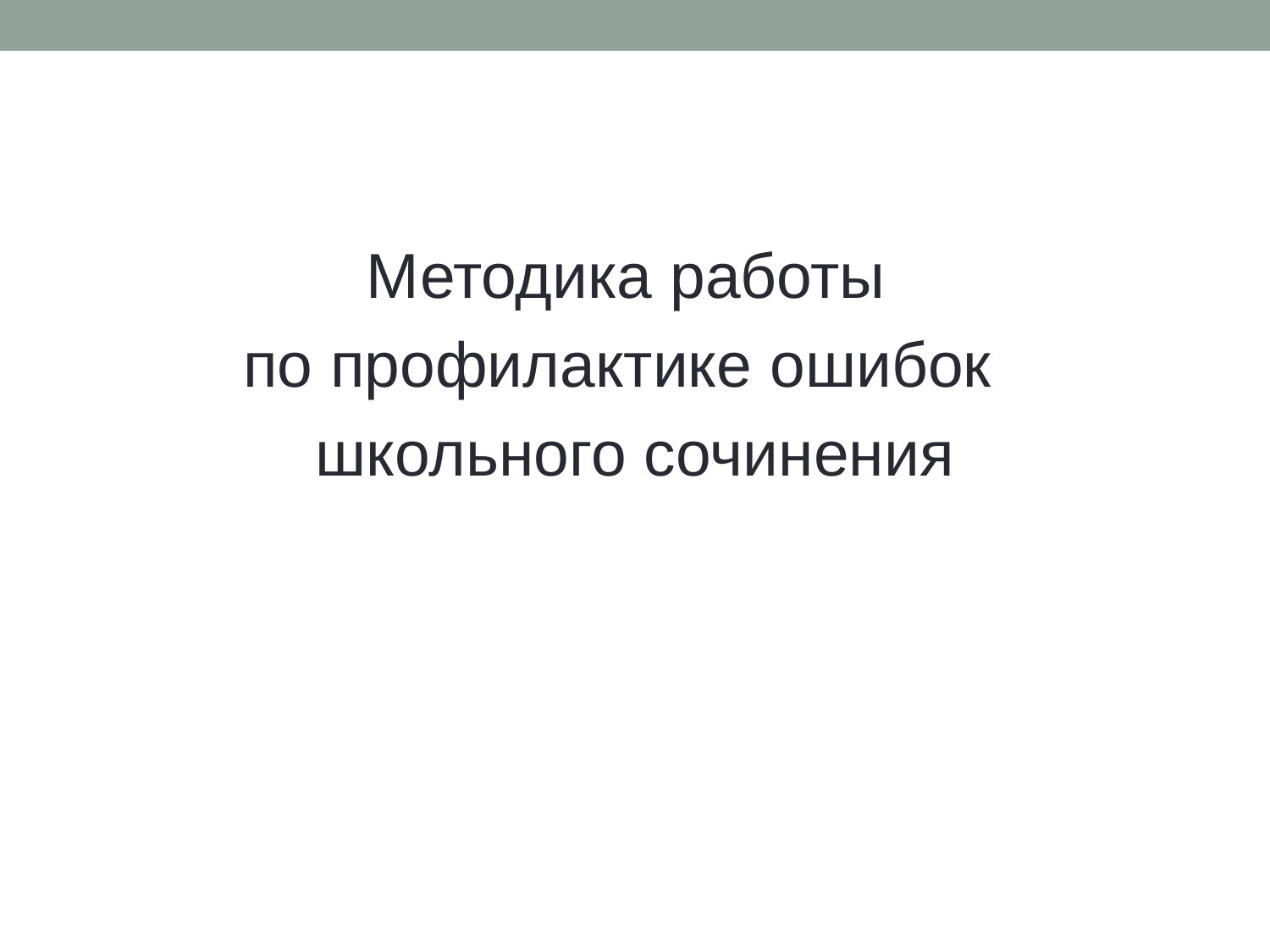

Методика работы
по профилактике ошибок
школьного сочинения